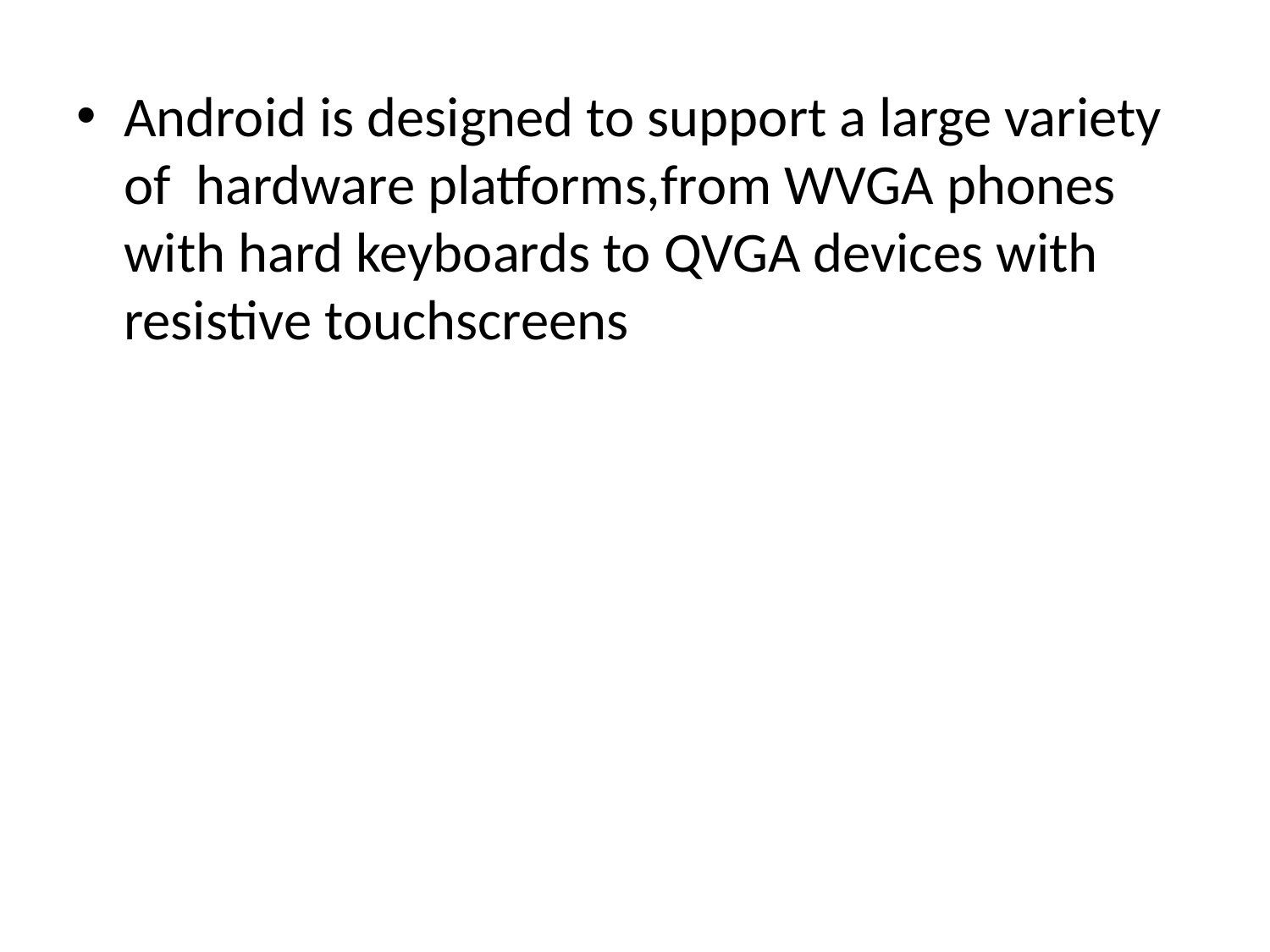

Android is designed to support a large variety of  hardware platforms,from WVGA phones with hard keyboards to QVGA devices with resistive touchscreens